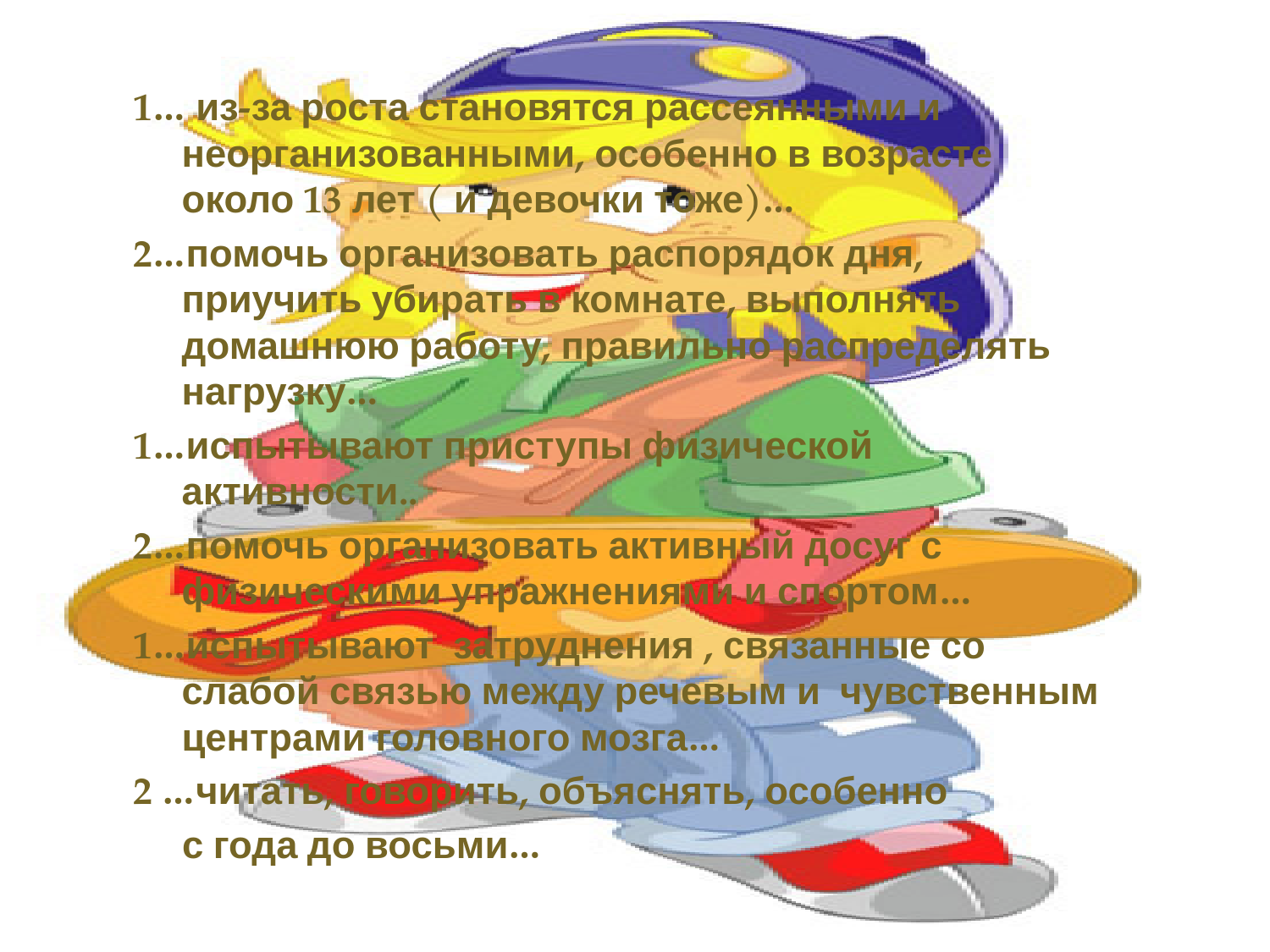

#
1… из-за роста становятся рассеянными и неорганизованными, особенно в возрасте около 13 лет ( и девочки тоже)…
2…помочь организовать распорядок дня, приучить убирать в комнате, выполнять домашнюю работу, правильно распределять нагрузку…
1…испытывают приступы физической активности..
2…помочь организовать активный досуг с физическими упражнениями и спортом…
1…испытывают  затруднения , связанные со слабой связью между речевым и  чувственным центрами головного мозга…
2 …читать, говорить, объяснять, особенно
     с года до восьми…